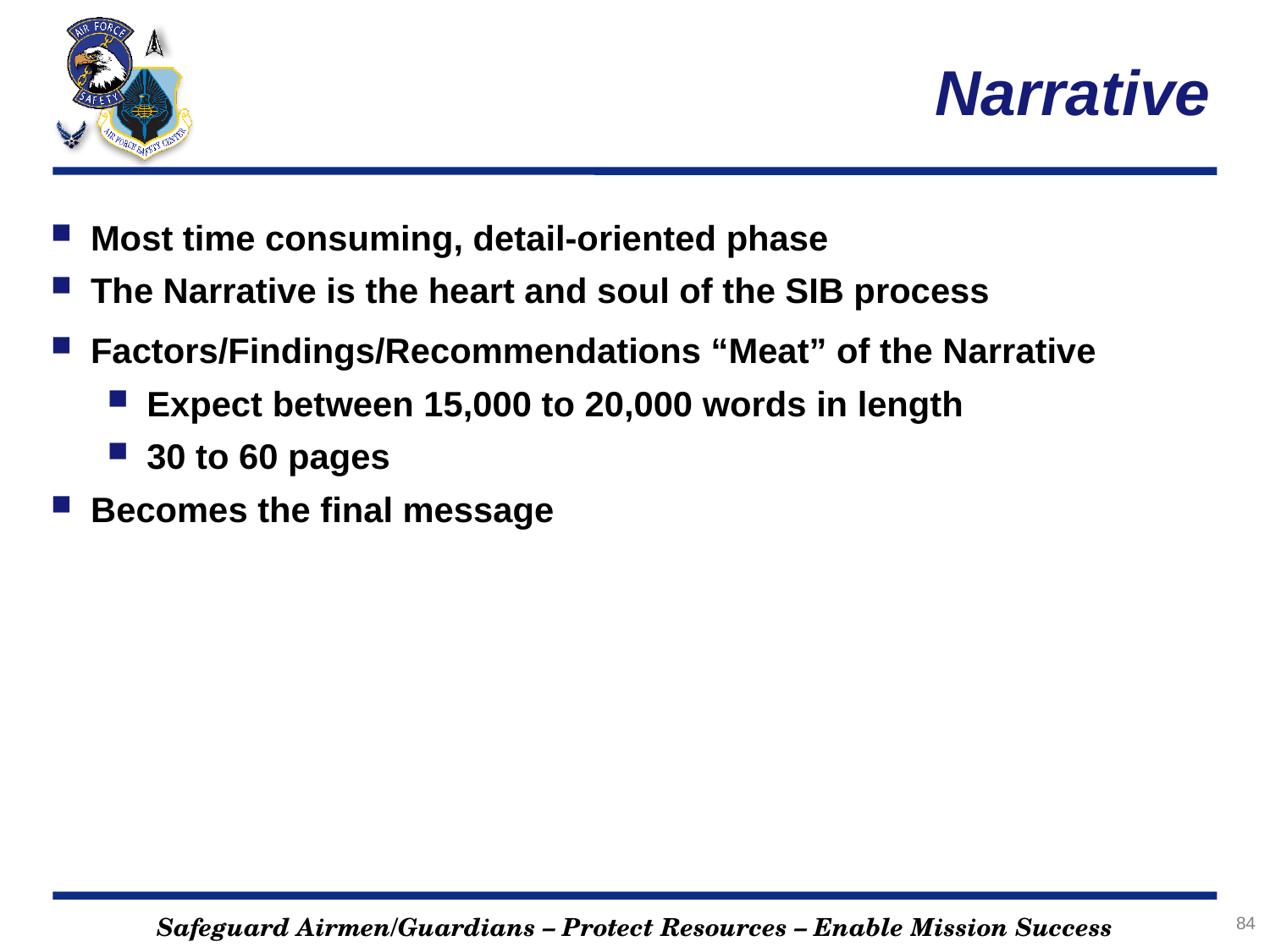

# Narrative
Most time consuming, detail-oriented phase
The Narrative is the heart and soul of the SIB process
Factors/Findings/Recommendations “Meat” of the Narrative
Expect between 15,000 to 20,000 words in length
30 to 60 pages
Becomes the final message

84